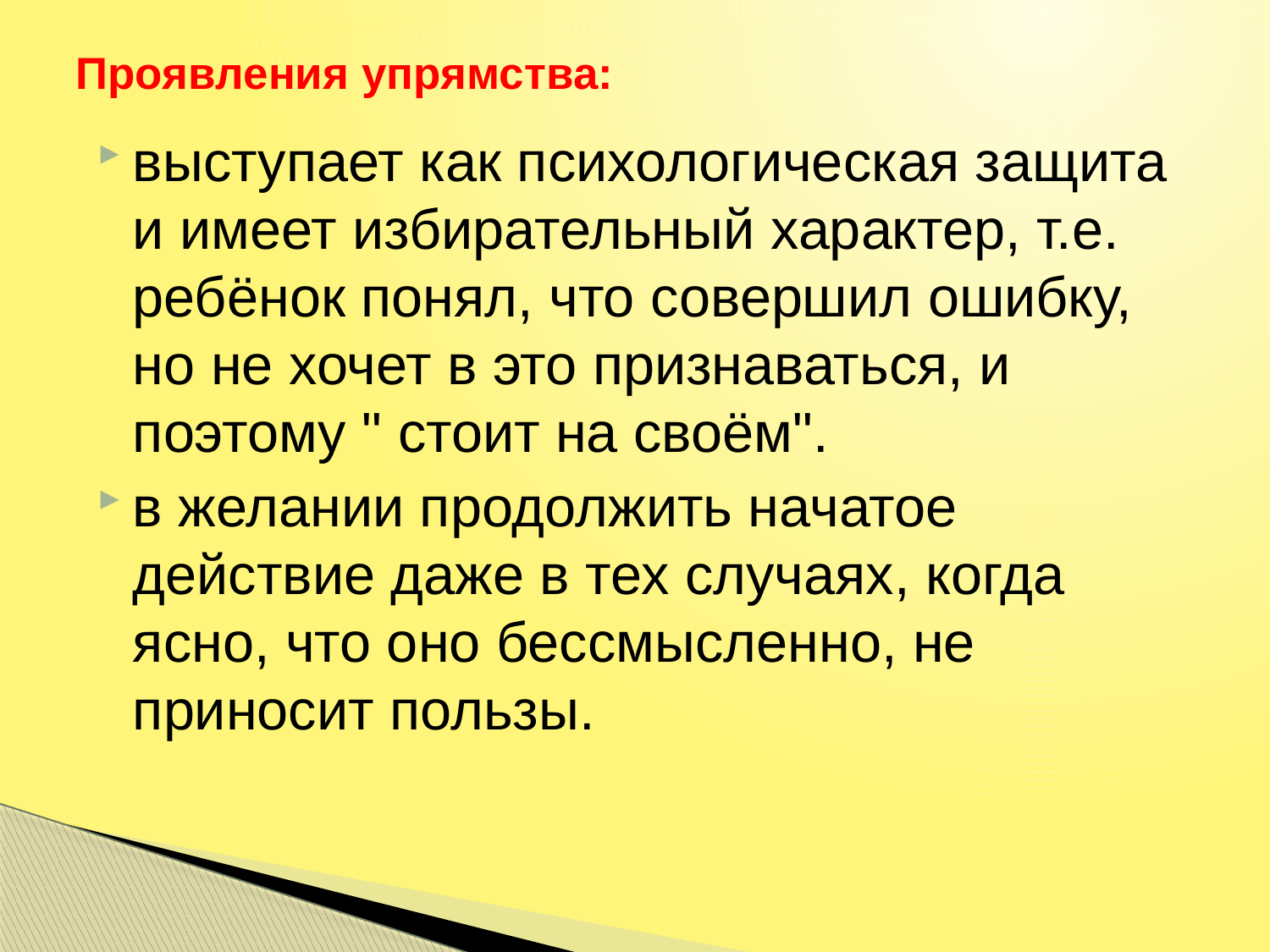

# Проявления упрямства:
выступает как психологическая защита и имеет избирательный характер, т.е. ребёнок понял, что совершил ошибку, но не хочет в это признаваться, и поэтому " стоит на своём".
в желании продолжить начатое действие даже в тех случаях, когда ясно, что оно бессмысленно, не приносит пользы.